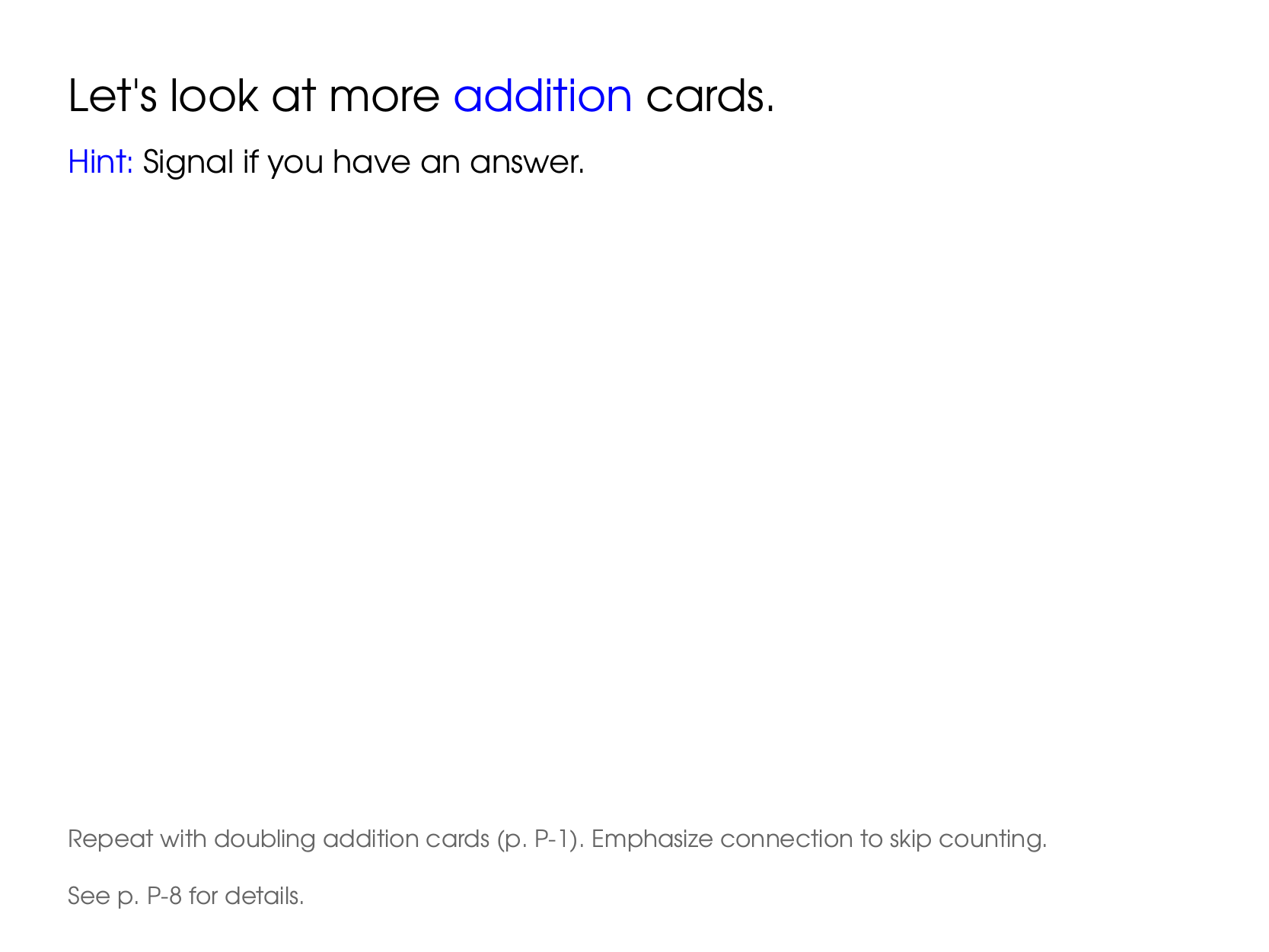

Let's look at more addition cards.
Hint: Signal if you have an answer.
Repeat with doubling addition cards (p. P-1). Emphasize connection to skip counting.
See p. P-8 for details.